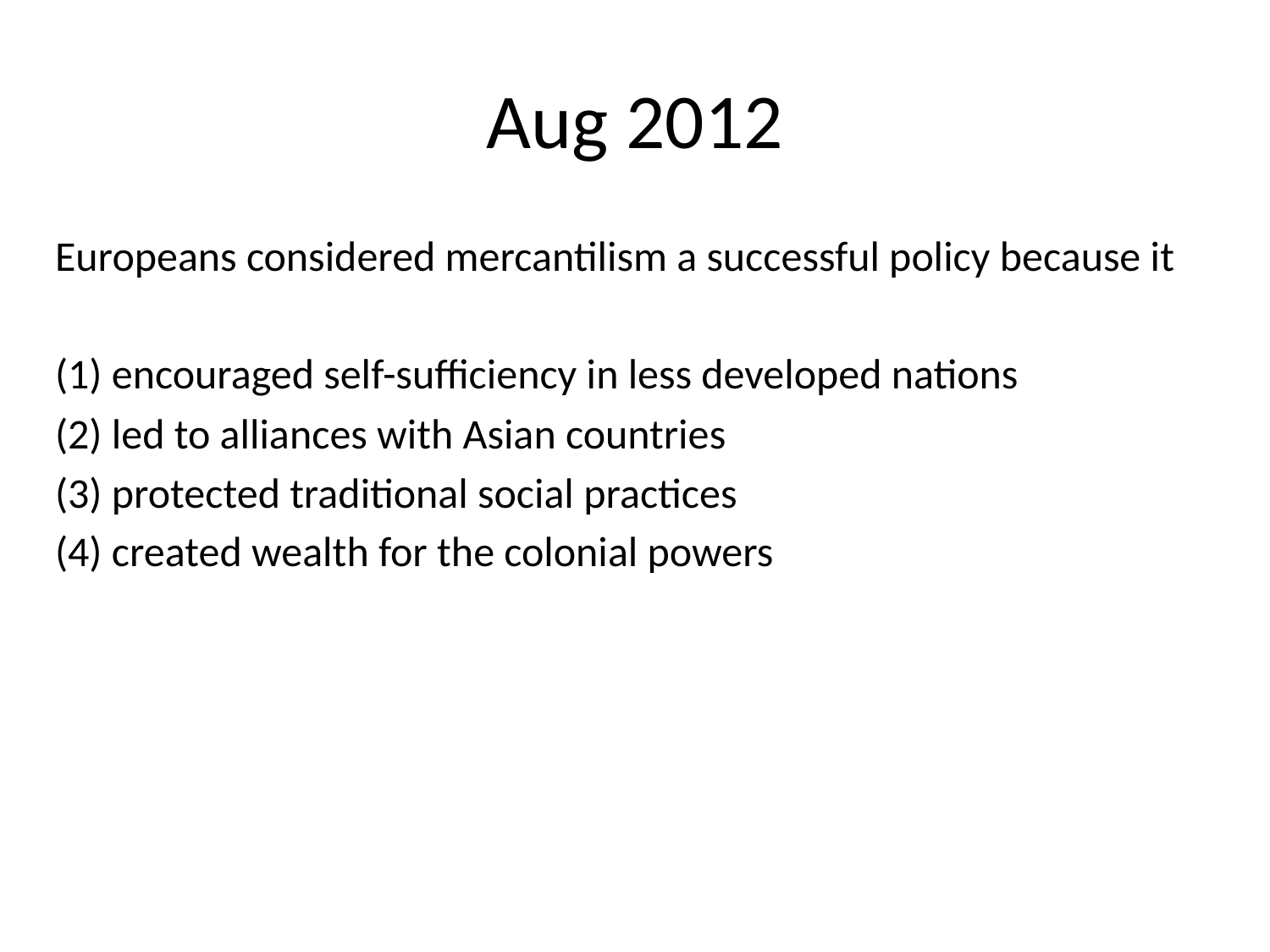

# Aug 2012
Europeans considered mercantilism a successful policy because it

(1) encouraged self-sufficiency in less developed nations
(2) led to alliances with Asian countries
(3) protected traditional social practices
(4) created wealth for the colonial powers